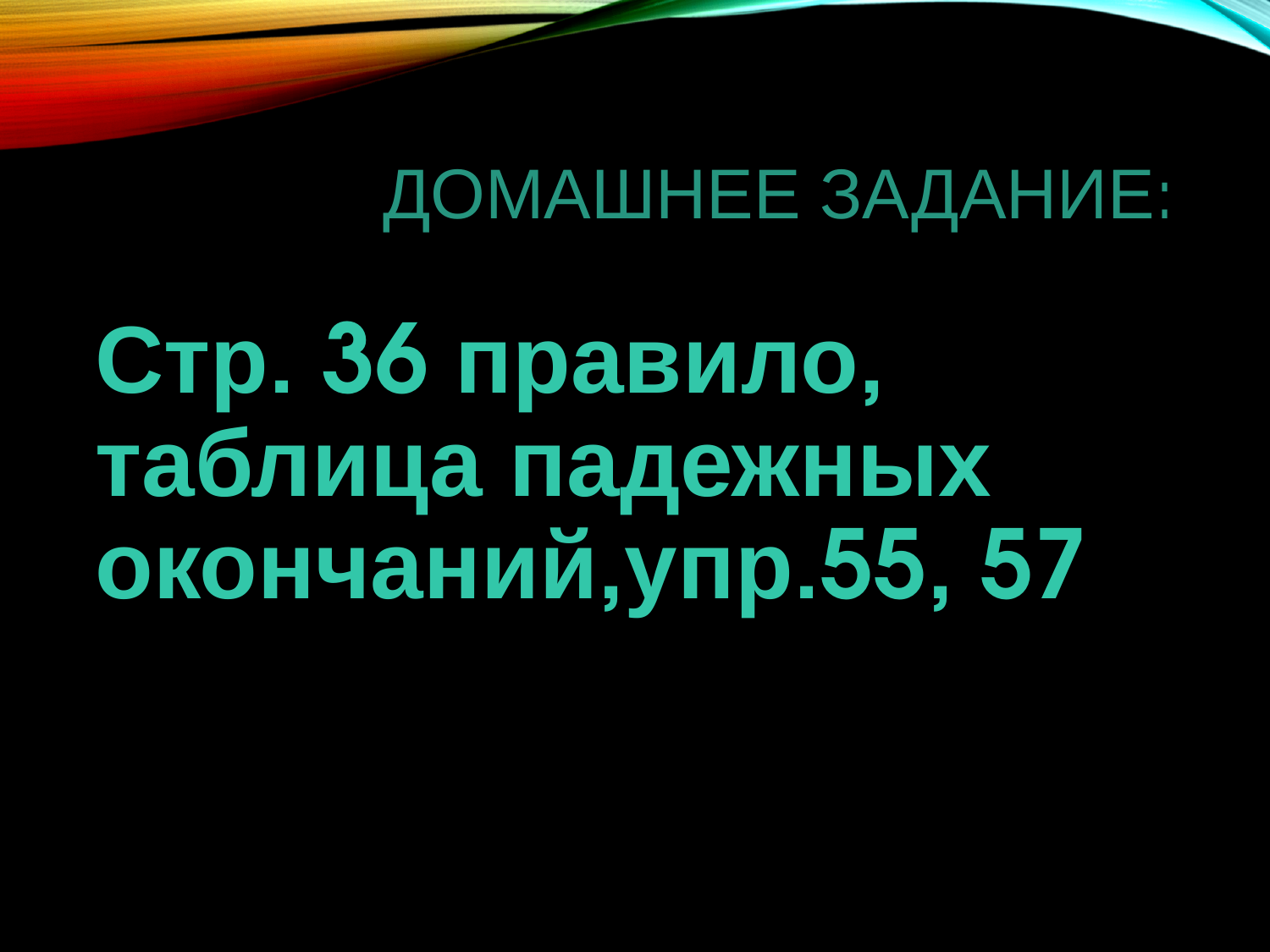

# Домашнее задание:
Стр. 36 правило, таблица падежных окончаний,упр.55, 57